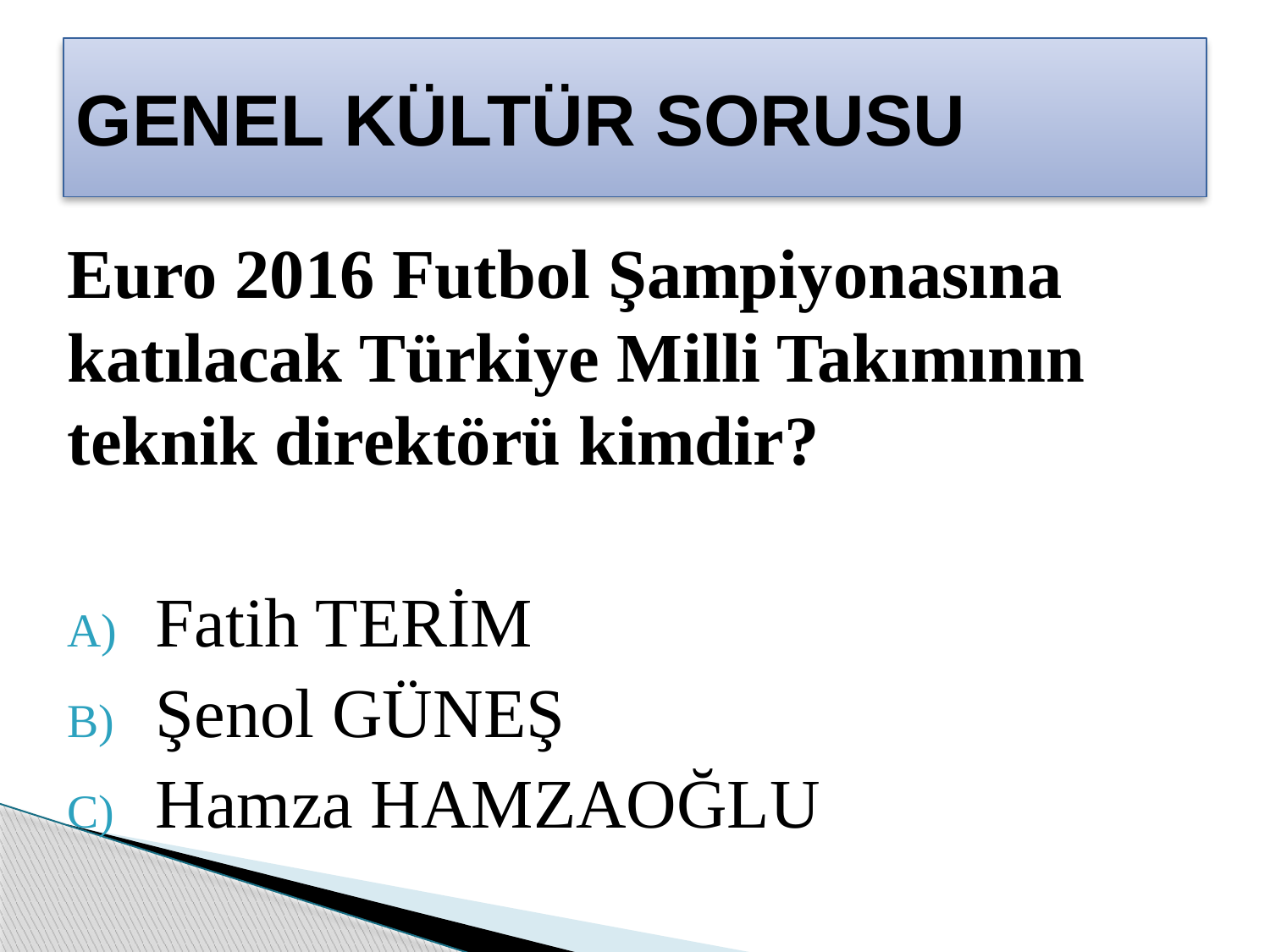

# GENEL KÜLTÜR SORUSU
Euro 2016 Futbol Şampiyonasına katılacak Türkiye Milli Takımının teknik direktörü kimdir?

 Fatih TERİM
 Şenol GÜNEŞ
 Hamza HAMZAOĞLU